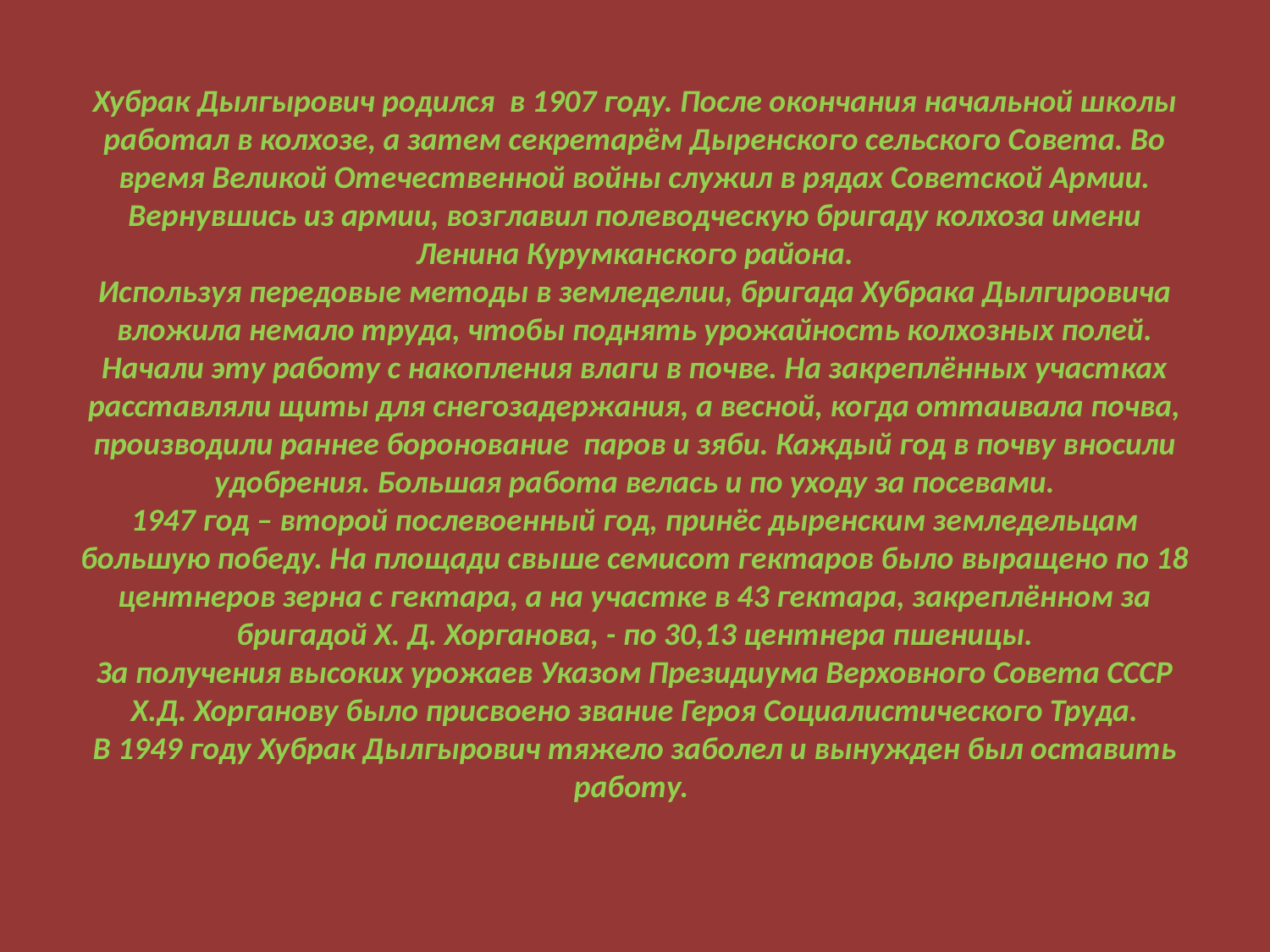

# Хубрак Дылгырович родился  в 1907 году. После окончания начальной школы работал в колхозе, а затем секретарём Дыренского сельского Совета. Во время Великой Отечественной войны служил в рядах Советской Армии. Вернувшись из армии, возглавил полеводческую бригаду колхоза имени Ленина Курумканского района. Используя передовые методы в земледелии, бригада Хубрака Дылгировича вложила немало труда, чтобы поднять урожайность колхозных полей. Начали эту работу с накопления влаги в почве. На закреплённых участках расставляли щиты для снегозадержания, а весной, когда оттаивала почва, производили раннее боронование  паров и зяби. Каждый год в почву вносили удобрения. Большая работа велась и по уходу за посевами. 1947 год – второй послевоенный год, принёс дыренским земледельцам большую победу. На площади свыше семисот гектаров было выращено по 18 центнеров зерна с гектара, а на участке в 43 гектара, закреплённом за бригадой Х. Д. Хорганова, - по 30,13 центнера пшеницы. За получения высоких урожаев Указом Президиума Верховного Совета СССР Х.Д. Хорганову было присвоено звание Героя Социалистического Труда. В 1949 году Хубрак Дылгырович тяжело заболел и вынужден был оставить работу.